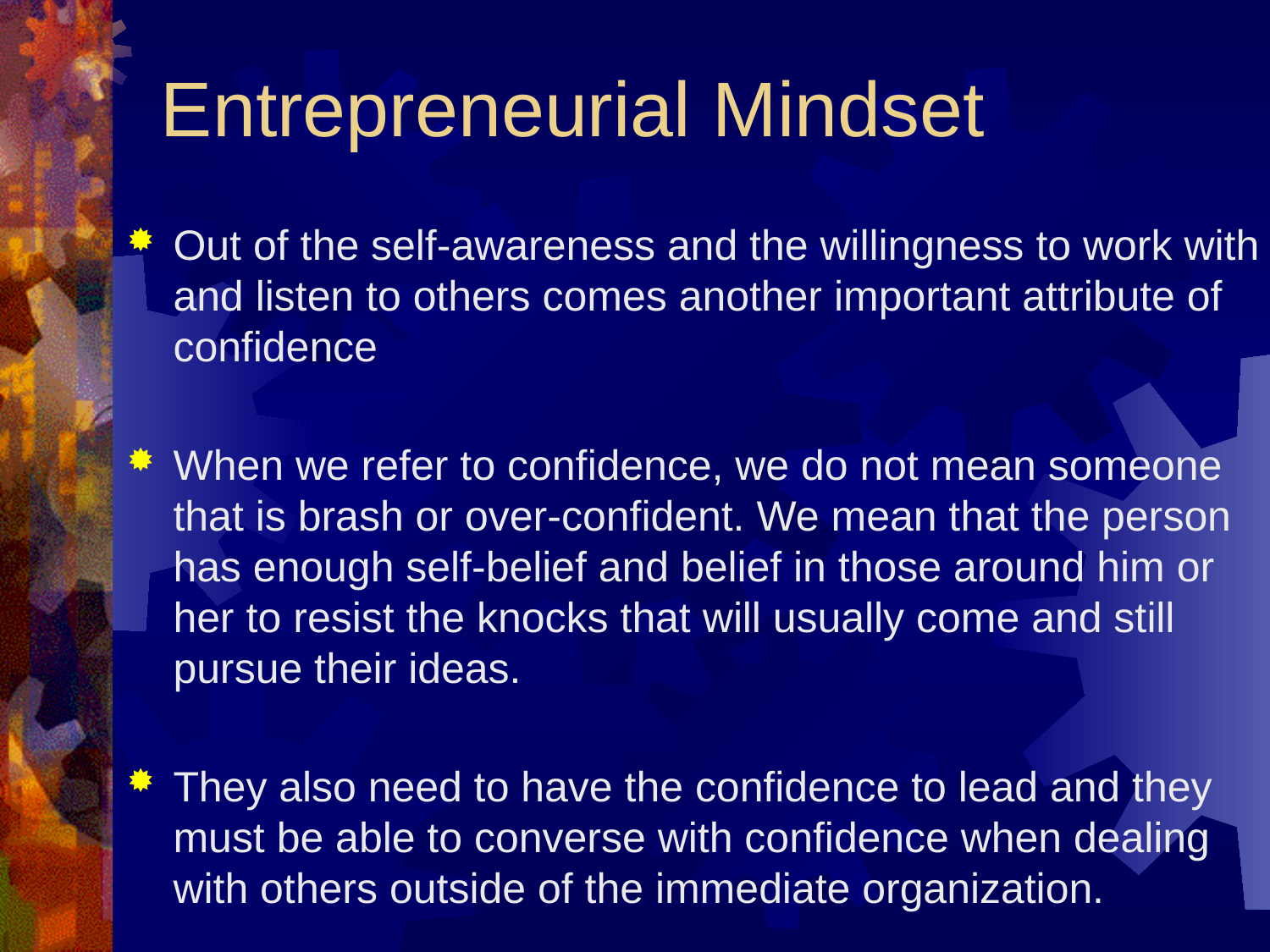

# Entrepreneurial Mindset
Out of the self-awareness and the willingness to work with and listen to others comes another important attribute of confidence

When we refer to confidence, we do not mean someone that is brash or over-confident. We mean that the person has enough self-belief and belief in those around him or her to resist the knocks that will usually come and still pursue their ideas.

They also need to have the confidence to lead and they must be able to converse with confidence when dealing with others outside of the immediate organization.